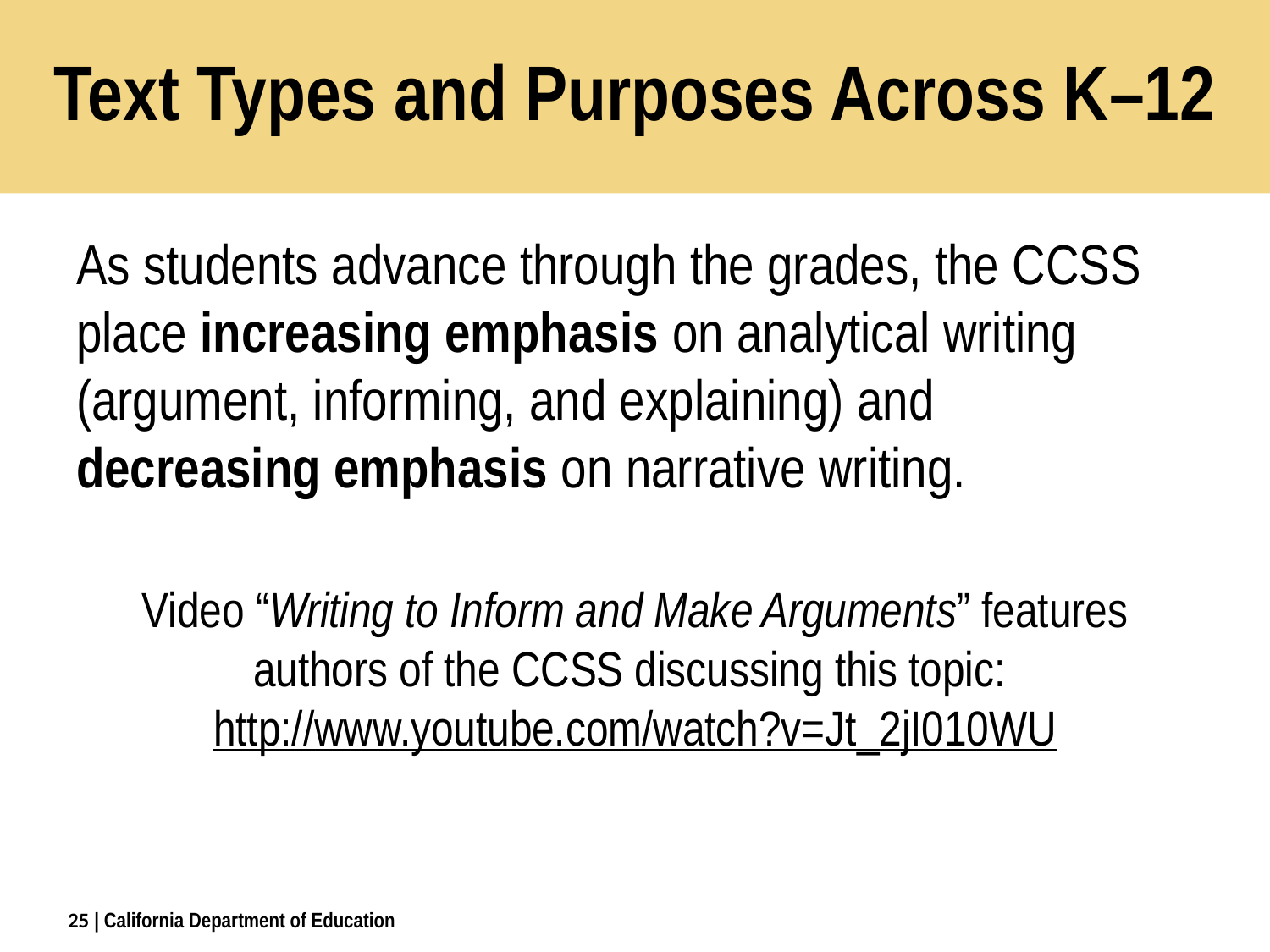

# Text Types and Purposes Across K–12
As students advance through the grades, the CCSS place increasing emphasis on analytical writing (argument, informing, and explaining) and decreasing emphasis on narrative writing.

Video “Writing to Inform and Make Arguments” features authors of the CCSS discussing this topic: http://www.youtube.com/watch?v=Jt_2jI010WU

25
| California Department of Education